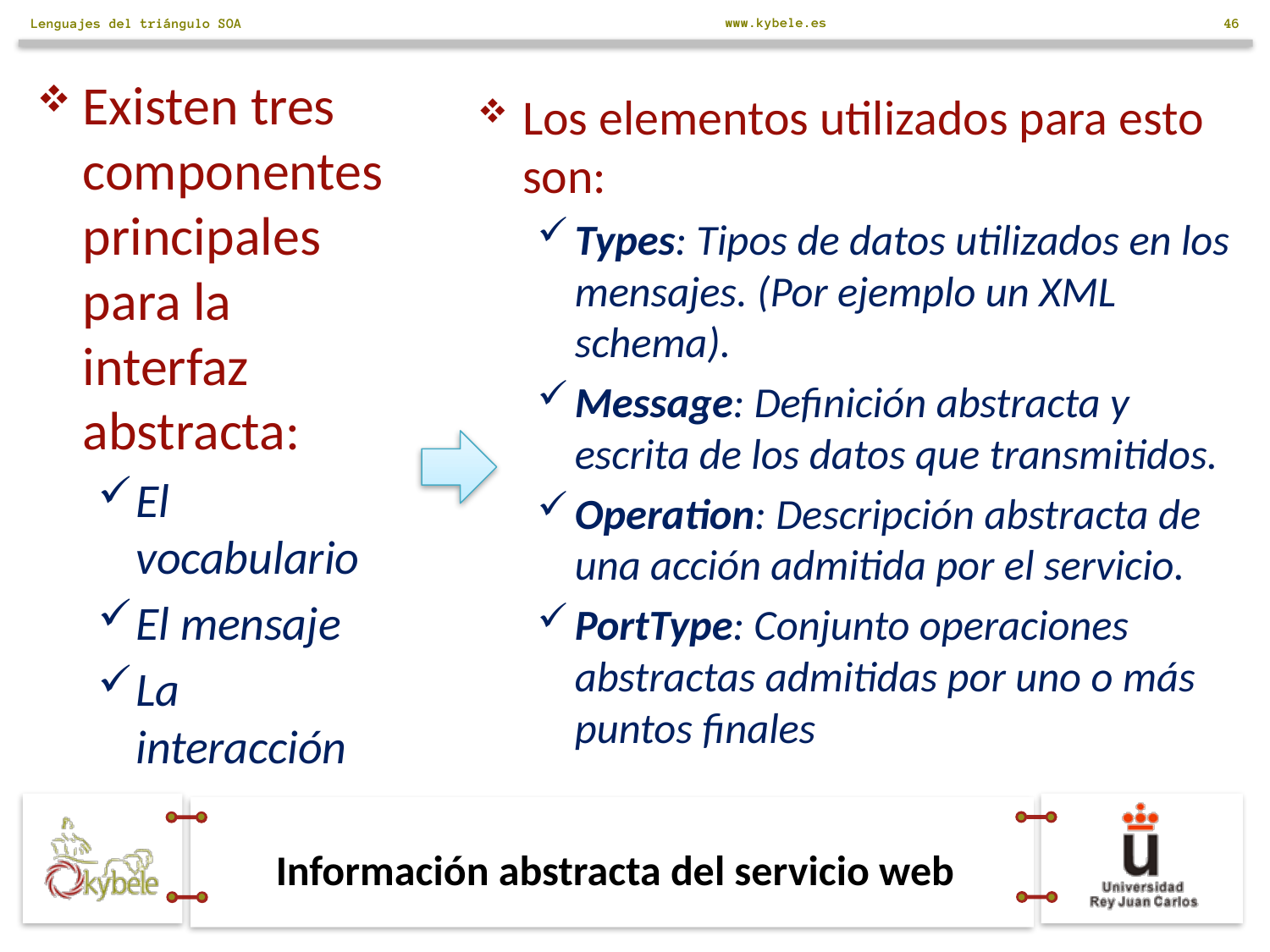

Lenguajes del triángulo SOA
46
Existen tres componentes principales para la interfaz abstracta:
El vocabulario
El mensaje
La interacción

Los elementos utilizados para esto son:
Types: Tipos de datos utilizados en los mensajes. (Por ejemplo un XML schema).
Message: Definición abstracta y escrita de los datos que transmitidos.
Operation: Descripción abstracta de una acción admitida por el servicio.
PortType: Conjunto operaciones abstractas admitidas por uno o más puntos finales

# Información abstracta del servicio web